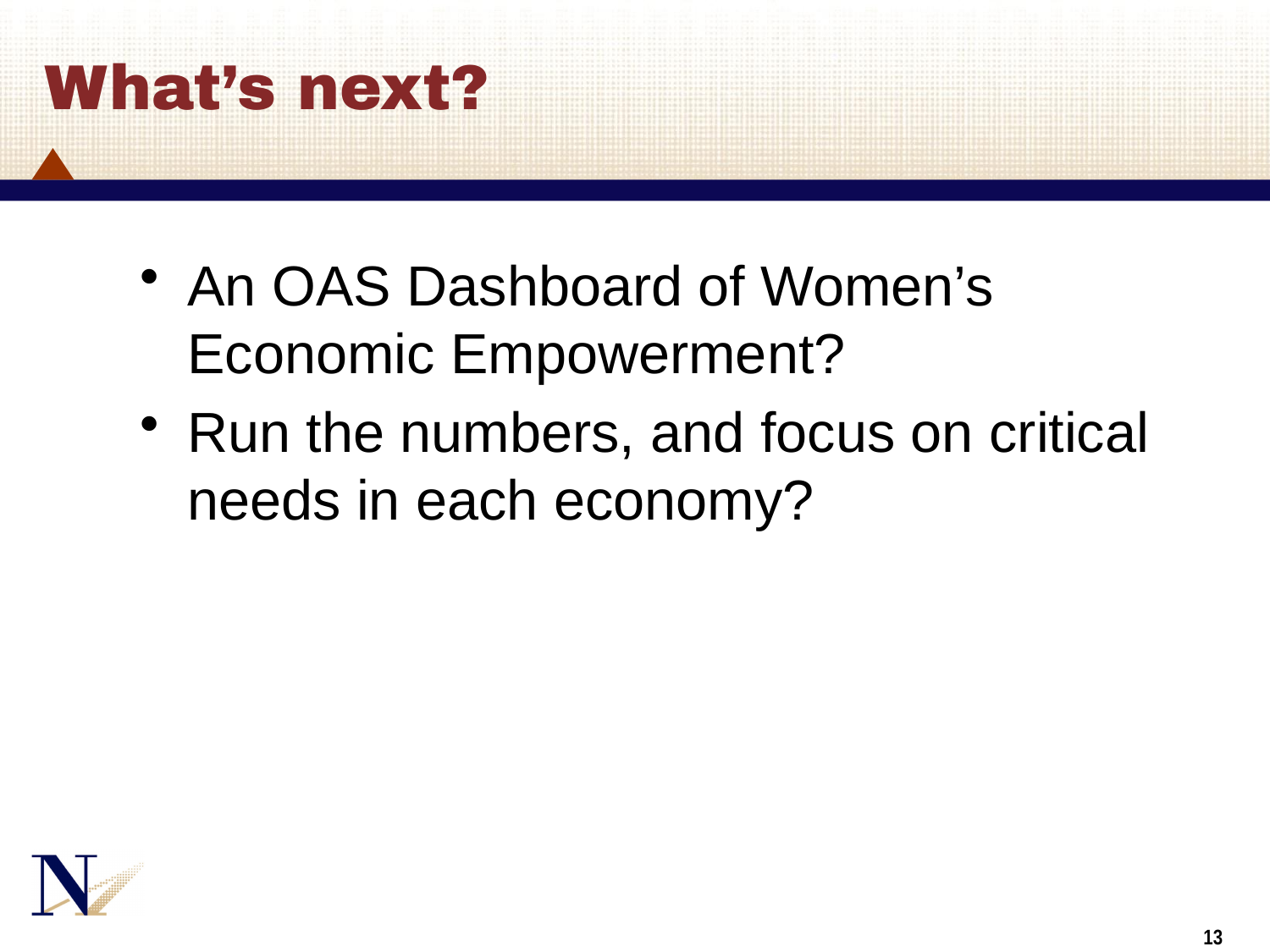

# What’s next?
An OAS Dashboard of Women’s Economic Empowerment?
Run the numbers, and focus on critical needs in each economy?

13